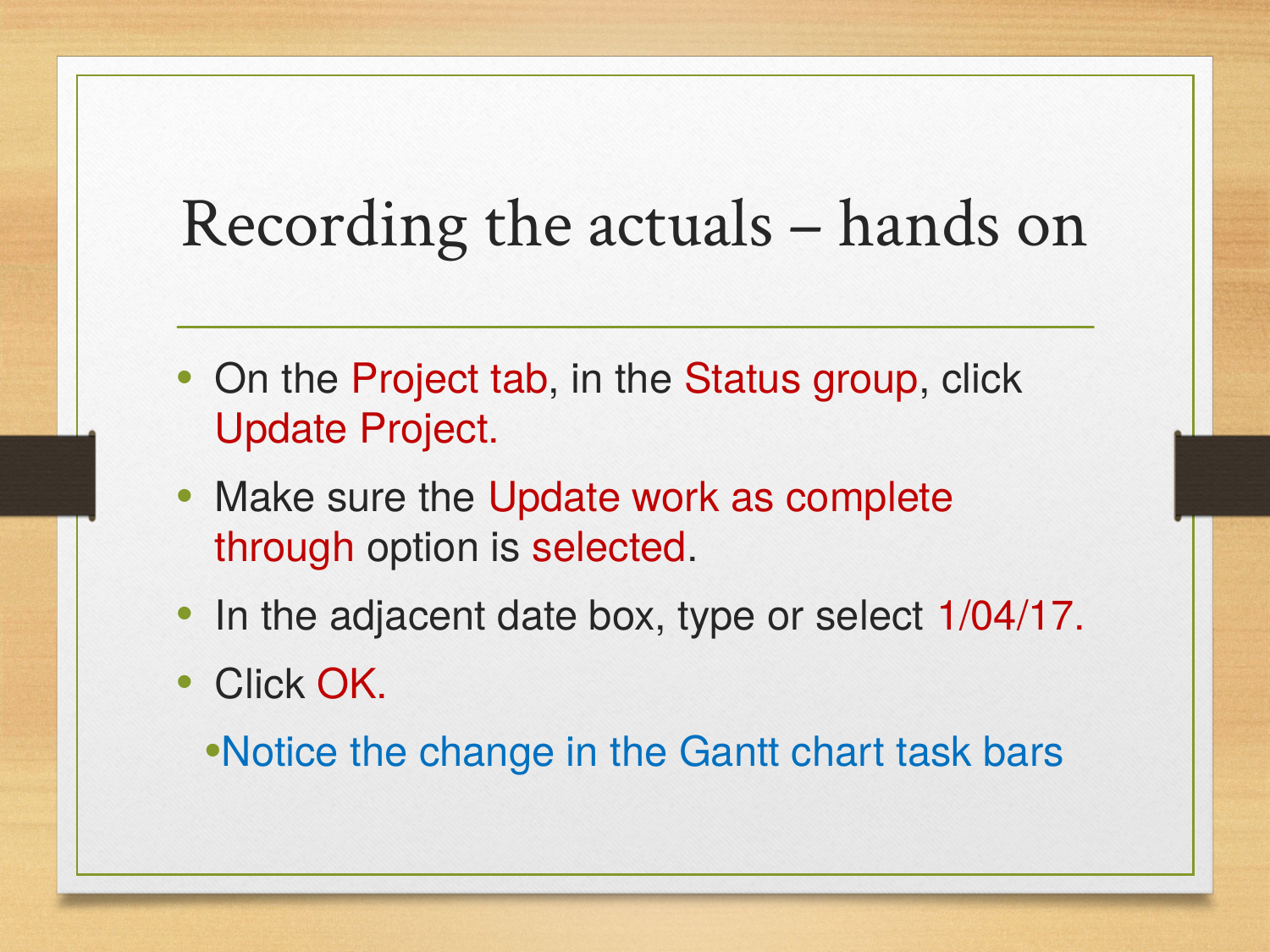

# Recording the actuals – hands on
On the Project tab, in the Status group, click Update Project.
Make sure the Update work as complete through option is selected.
In the adjacent date box, type or select 1/04/17.
Click OK.
Notice the change in the Gantt chart task bars